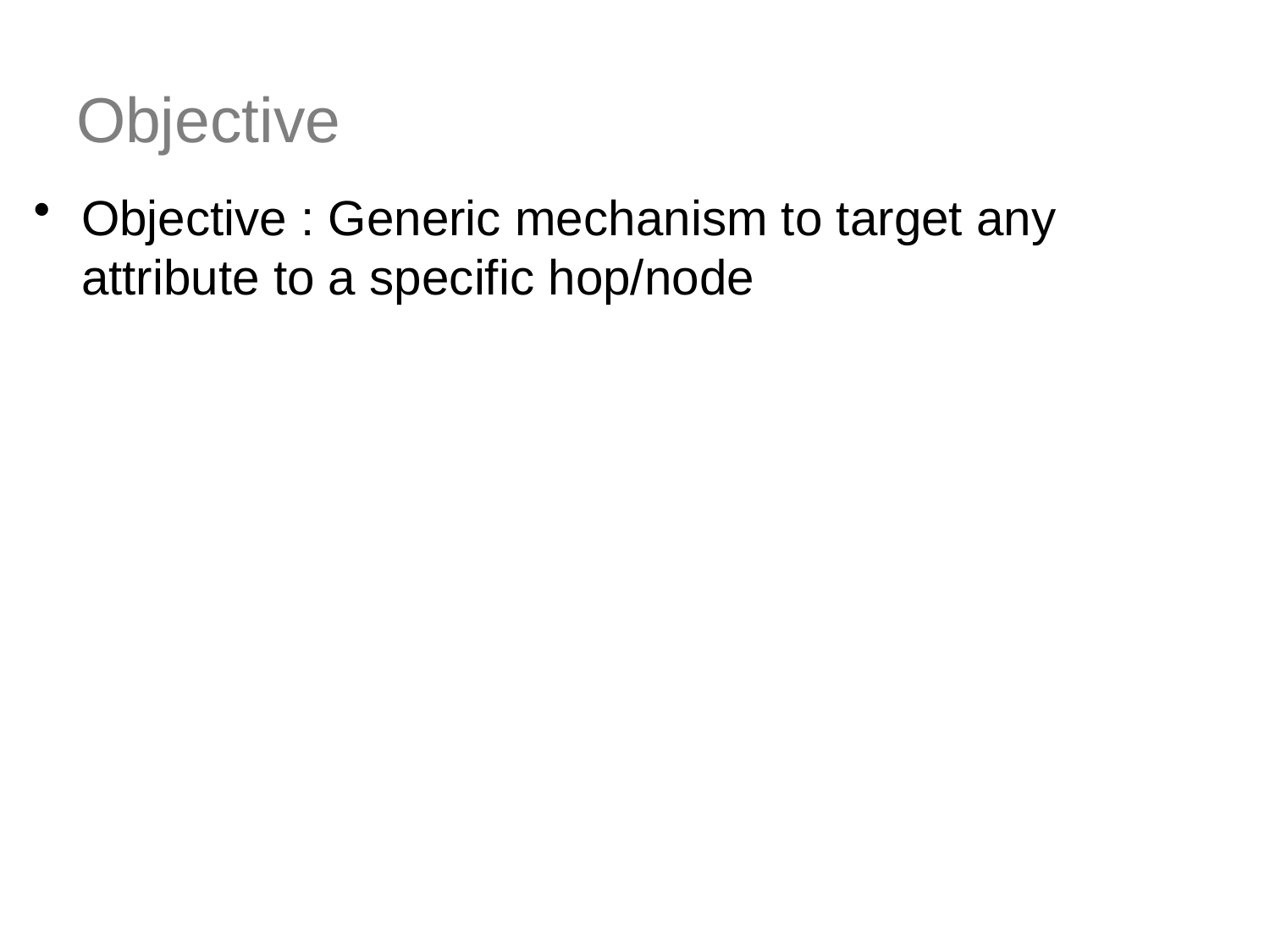

Objective
Objective : Generic mechanism to target any attribute to a specific hop/node